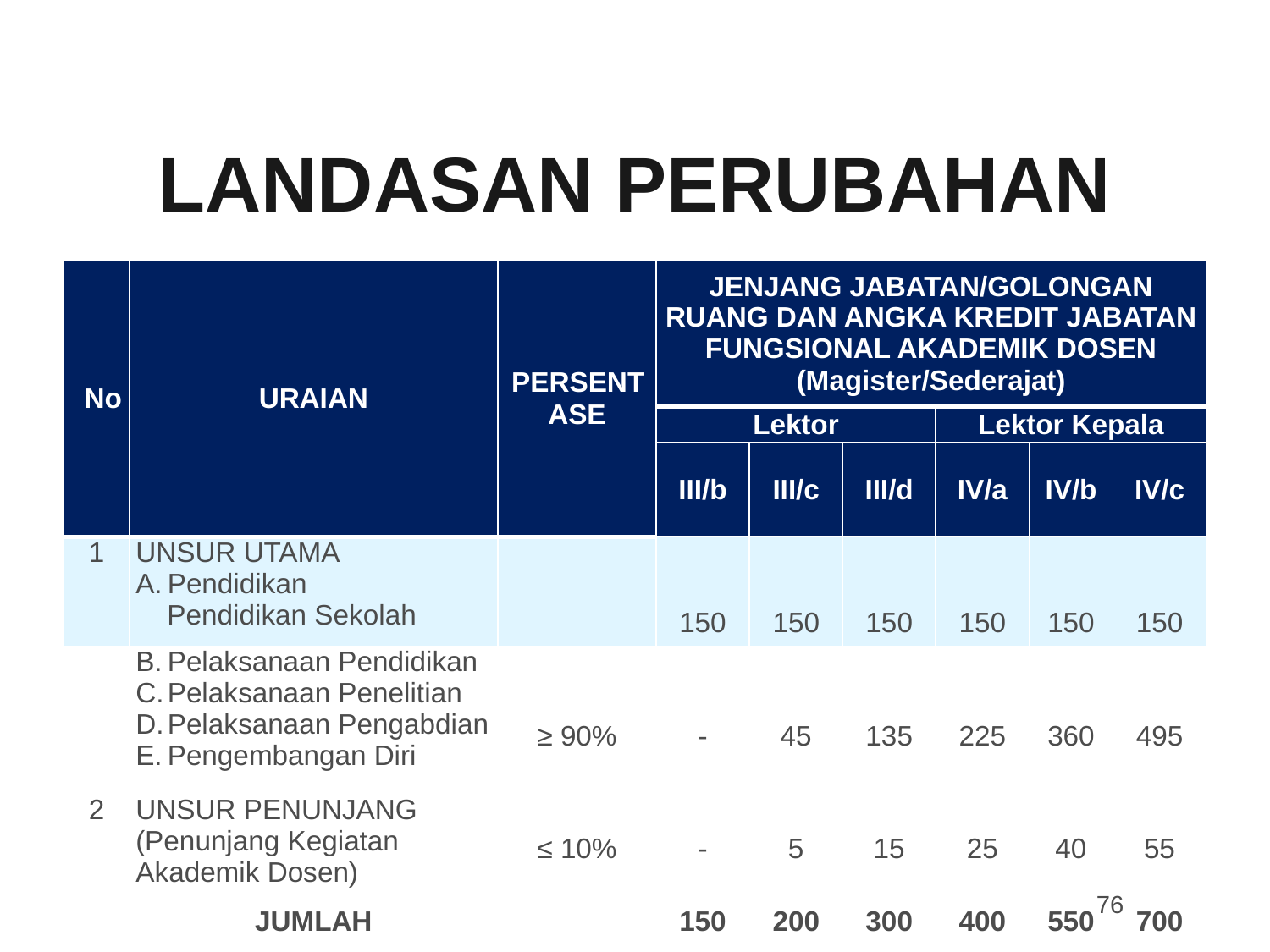

# LANDASAN PERUBAHAN
| No | URAIAN | PERSENTASE | JENJANG JABATAN/GOLONGAN RUANG DAN ANGKA KREDIT JABATAN FUNGSIONAL AKADEMIK DOSEN (Magister/Sederajat) |  |  |  |  |  |
| --- | --- | --- | --- | --- | --- | --- | --- | --- |
|  |  |  | Lektor |  |  | Lektor Kepala |  |  |
|  |  |  | III/b | III/c | III/d | IV/a | IV/b | IV/c |
| 1 | UNSUR UTAMA Pendidikan Pendidikan Sekolah |  | 150 | 150 | 150 | 150 | 150 | 150 |
|  | Pelaksanaan Pendidikan Pelaksanaan Penelitian Pelaksanaan Pengabdian Pengembangan Diri | ≥ 90% | - | 45 | 135 | 225 | 360 | 495 |
| 2 | UNSUR PENUNJANG (Penunjang Kegiatan Akademik Dosen) | ≤ 10% | - | 5 | 15 | 25 | 40 | 55 |
|  | JUMLAH |  | 150 | 200 | 300 | 400 | 550 | 700 |
76